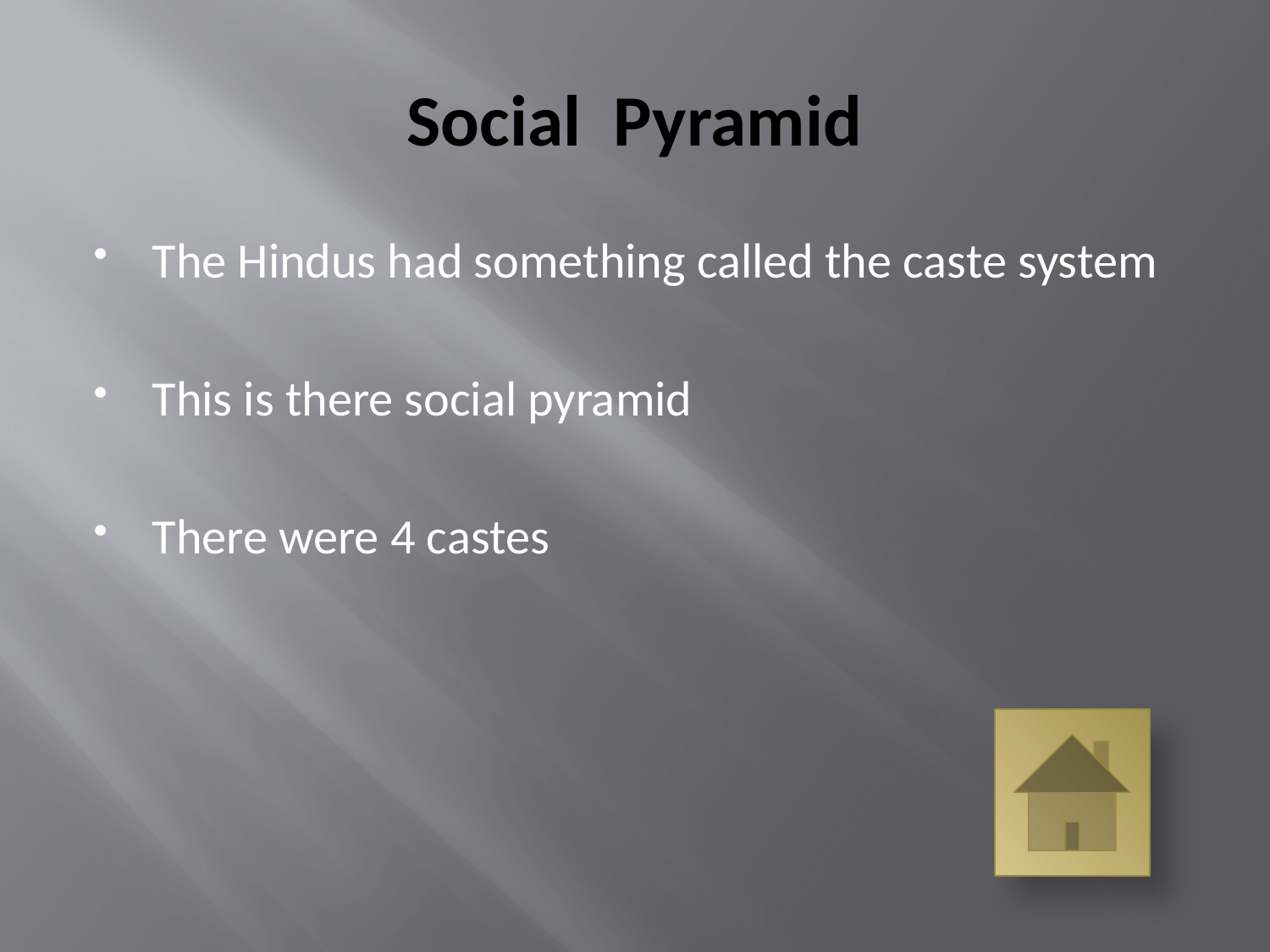

# Social  Pyramid
The Hindus had something called the caste system

This is there social pyramid

There were 4 castes